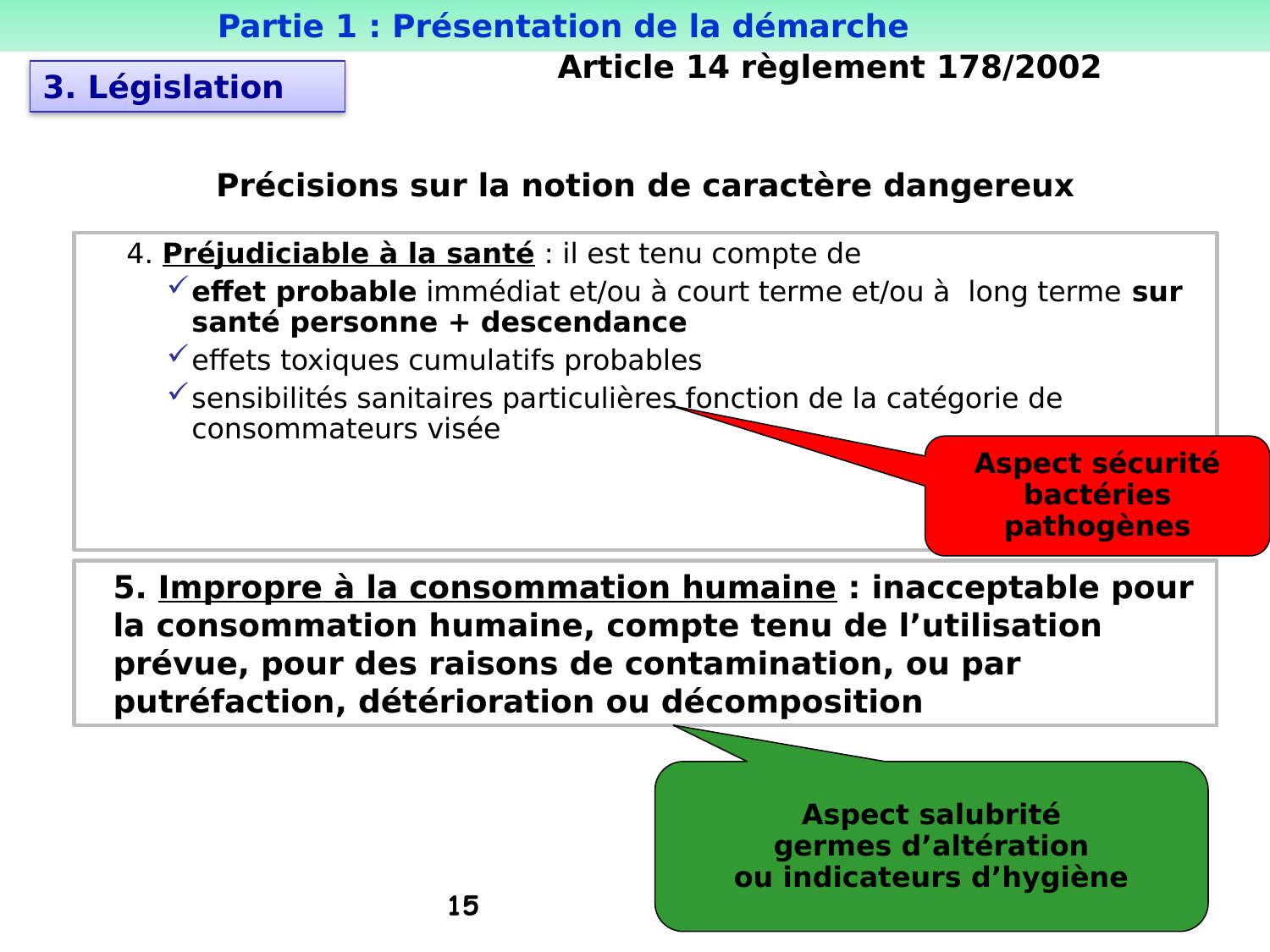

Partie 1 : Présentation de la démarche

Article 14 règlement 178/2002
3. Législation
Précisions sur la notion de caractère dangereux
4. Préjudiciable à la santé : il est tenu compte de
effet probable immédiat et/ou à court terme et/ou à  long terme sur santé personne + descendance
effets toxiques cumulatifs probables
sensibilités sanitaires particulières fonction de la catégorie de consommateurs visée
Aspect sécurité
bactéries pathogènes
Aspect sécurité
bactéries pathogènes
5. Impropre à la consommation humaine : inacceptable pour la consommation humaine, compte tenu de l’utilisation prévue, pour des raisons de contamination, ou par putréfaction, détérioration ou décomposition
Aspect salubrité
germes d’altération
ou indicateurs d’hygiène
15